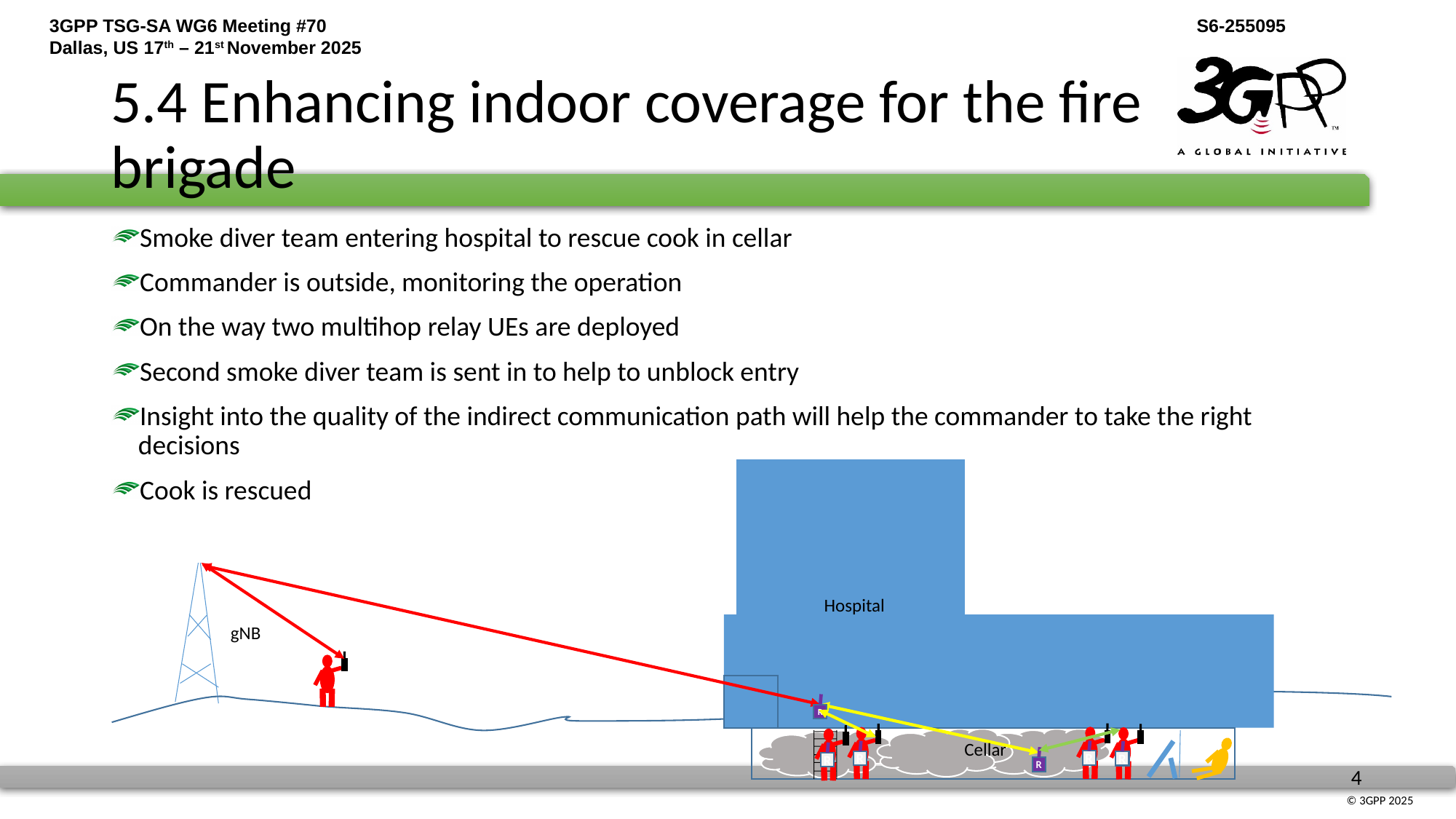

# 5.4 Enhancing indoor coverage for the fire brigade
Smoke diver team entering hospital to rescue cook in cellar
Commander is outside, monitoring the operation
On the way two multihop relay UEs are deployed
Second smoke diver team is sent in to help to unblock entry
Insight into the quality of the indirect communication path will help the commander to take the right decisions
Cook is rescued

Hospital

gNB

R

R

R

R

R

Cellar

R